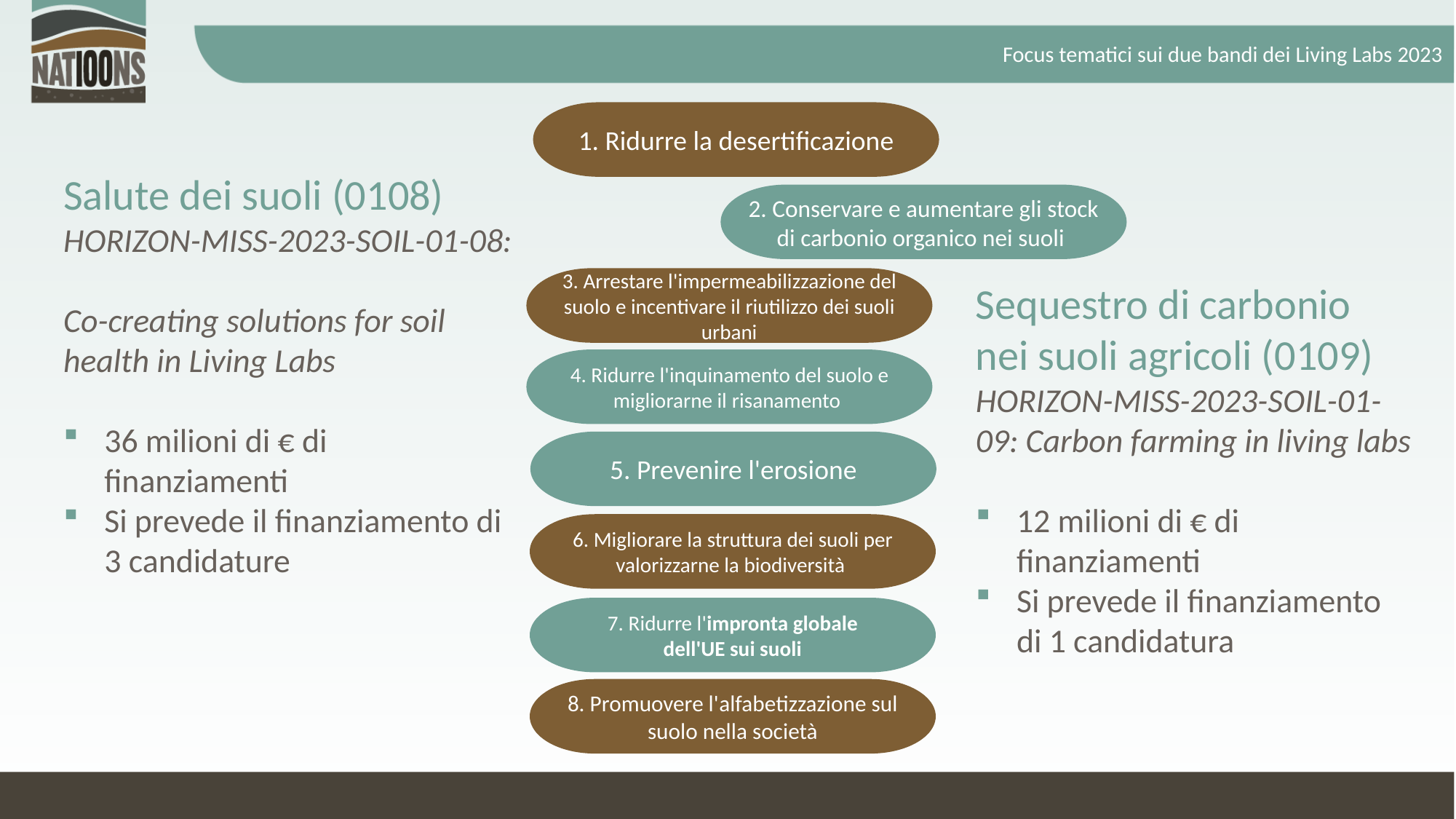

# Focus tematici sui due bandi dei Living Labs 2023
1. Ridurre la desertificazione
3. Arrestare l'impermeabilizzazione del suolo e incentivare il riutilizzo dei suoli urbani
4. Ridurre l'inquinamento del suolo e migliorarne il risanamento
5. Prevenire l'erosione
6. Migliorare la struttura dei suoli per valorizzarne la biodiversità
7. Ridurre l'impronta globale
dell'UE sui suoli
8. Promuovere l'alfabetizzazione sul suolo nella società
2. Conservare e aumentare gli stock di carbonio organico nei suoli
Salute dei suoli (0108)
HORIZON-MISS-2023-SOIL-01-08:
Co-creating solutions for soil health in Living Labs

36 milioni di € di finanziamenti
Si prevede il finanziamento di 3 candidature

Sequestro di carbonio nei suoli agricoli (0109)
HORIZON-MISS-2023-SOIL-01-09: Carbon farming in living labs

12 milioni di € di finanziamenti
Si prevede il finanziamento di 1 candidatura